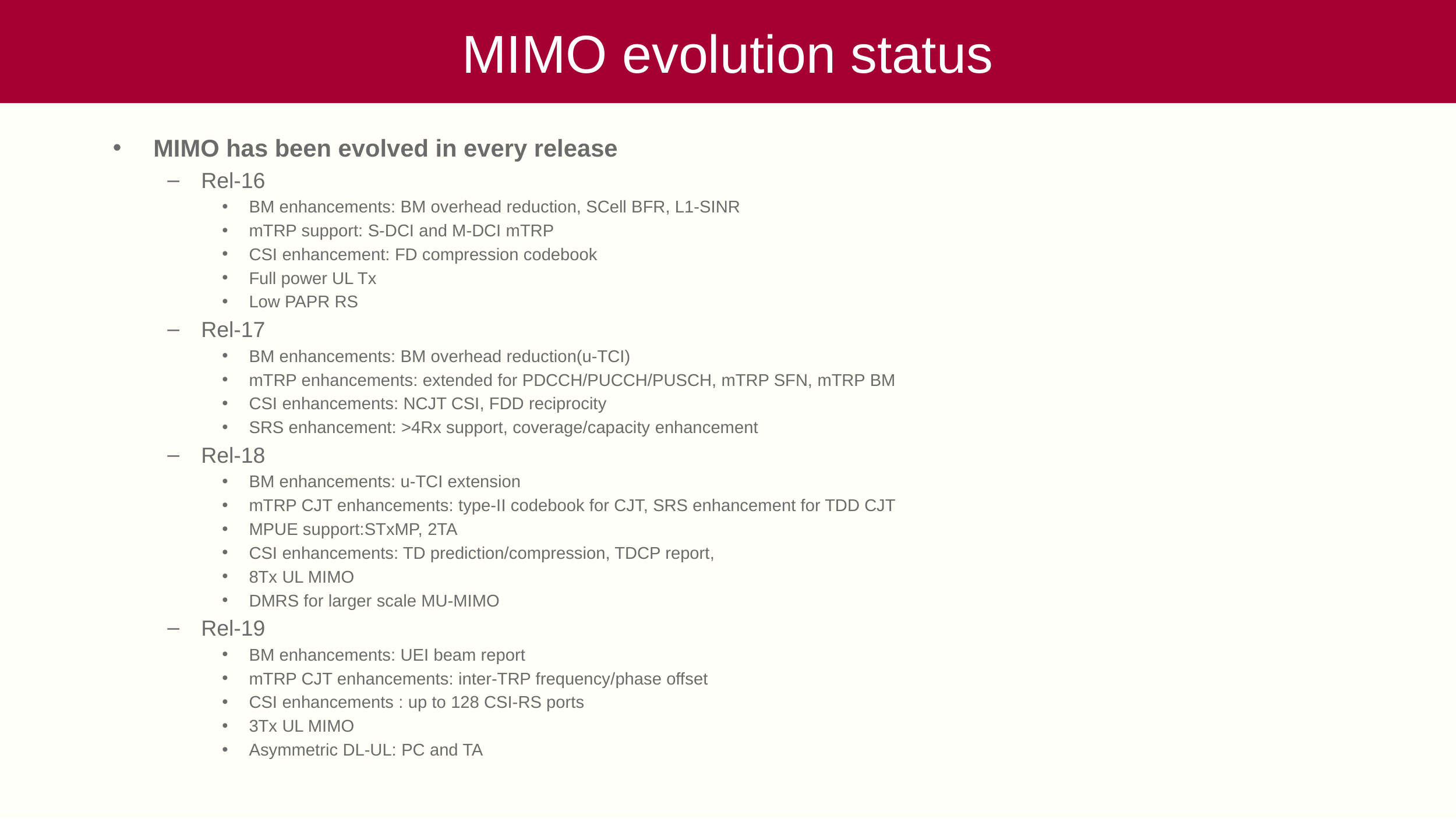

# MIMO evolution status
MIMO has been evolved in every release
Rel-16
BM enhancements: BM overhead reduction, SCell BFR, L1-SINR
mTRP support: S-DCI and M-DCI mTRP
CSI enhancement: FD compression codebook
Full power UL Tx
Low PAPR RS
Rel-17
BM enhancements: BM overhead reduction(u-TCI)
mTRP enhancements: extended for PDCCH/PUCCH/PUSCH, mTRP SFN, mTRP BM
CSI enhancements: NCJT CSI, FDD reciprocity
SRS enhancement: >4Rx support, coverage/capacity enhancement
Rel-18
BM enhancements: u-TCI extension
mTRP CJT enhancements: type-II codebook for CJT, SRS enhancement for TDD CJT
MPUE support:STxMP, 2TA
CSI enhancements: TD prediction/compression, TDCP report,
8Tx UL MIMO
DMRS for larger scale MU-MIMO
Rel-19
BM enhancements: UEI beam report
mTRP CJT enhancements: inter-TRP frequency/phase offset
CSI enhancements : up to 128 CSI-RS ports
3Tx UL MIMO
Asymmetric DL-UL: PC and TA